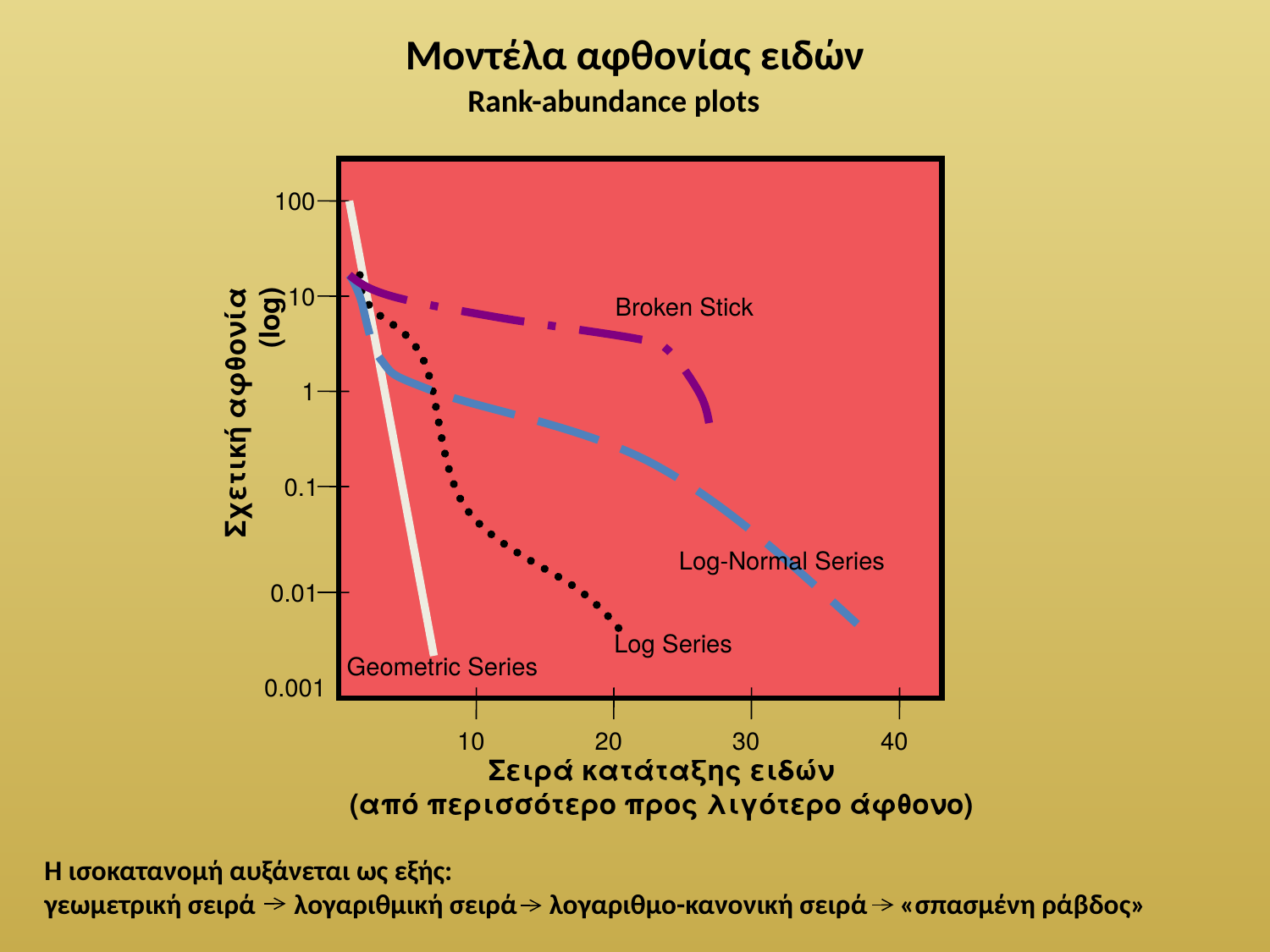

Μοντέλα αφθονίας ειδών
Rank-abundance plots

100

Geometric Series
10

Log-Normal Series

Broken Stick

Log Series

1

0.1

0.01

0.001

10
20
30
40
Σχετική αφθονία (log)
Σειρά κατάταξης ειδών
(από περισσότερο προς λιγότερο άφθονο)
Η ισοκατανομή αυξάνεται ως εξής:
γεωμετρική σειρά      λογαριθμική σειρά     λογαριθμο-κανονική σειρά     «σπασμένη ράβδος»